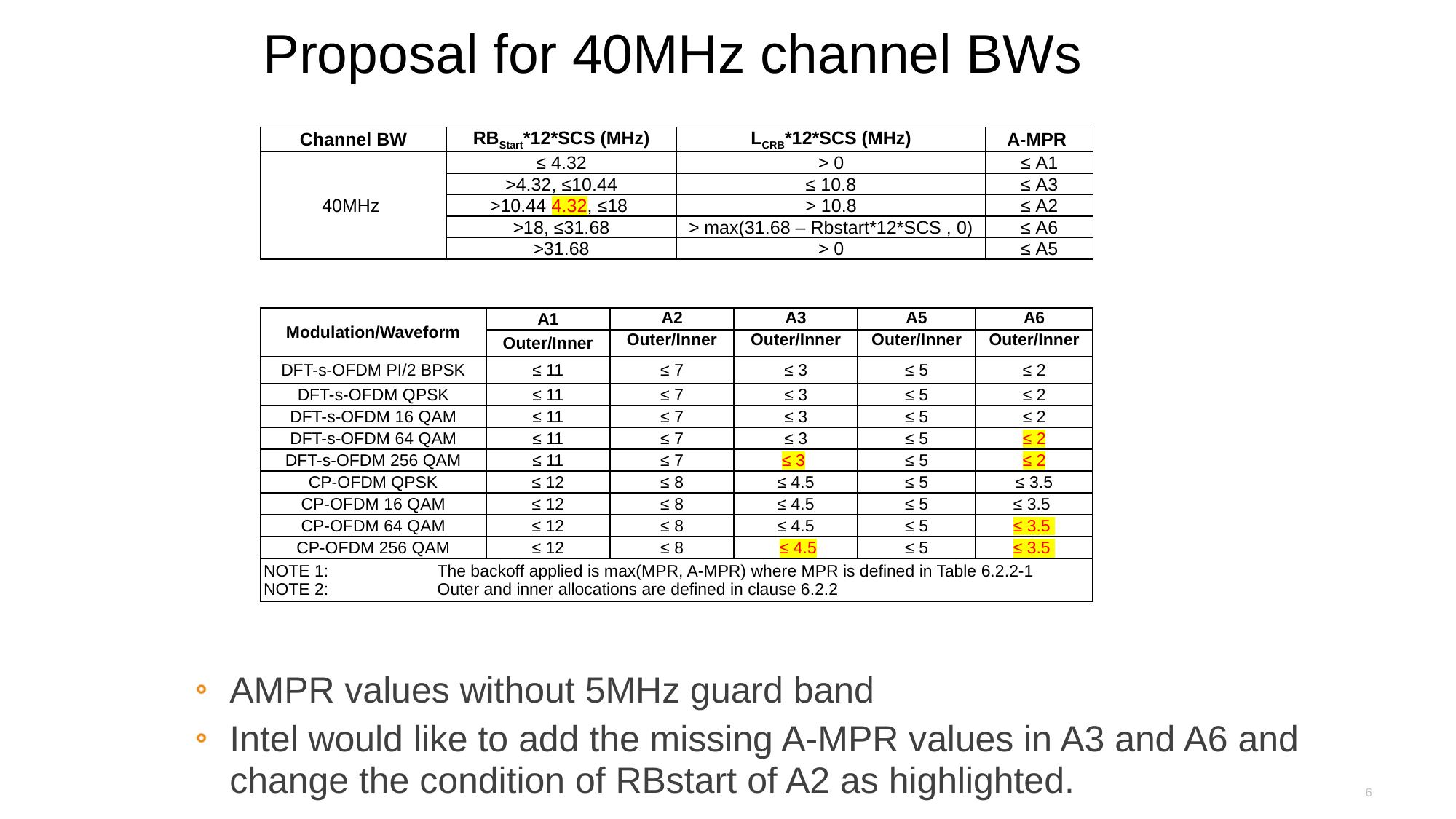

# Proposal for 40MHz channel BWs
| Channel BW | RBStart\*12\*SCS (MHz) | LCRB\*12\*SCS (MHz) | A-MPR |
| --- | --- | --- | --- |
| 40MHz | ≤ 4.32 | > 0 | ≤ A1 |
|  | >4.32, ≤10.44 | ≤ 10.8 | ≤ A3 |
|  | >10.44 4.32, ≤18 | > 10.8 | ≤ A2 |
|  | >18, ≤31.68 | > max(31.68 – Rbstart\*12\*SCS , 0) | ≤ A6 |
|  | >31.68 | > 0 | ≤ A5 |
| Modulation/Waveform | A1 | A2 | A3 | A5 | A6 |
| --- | --- | --- | --- | --- | --- |
|  | Outer/Inner | Outer/Inner | Outer/Inner | Outer/Inner | Outer/Inner |
| DFT-s-OFDM PI/2 BPSK | ≤ 11 | ≤ 7 | ≤ 3 | ≤ 5 | ≤ 2 |
| DFT-s-OFDM QPSK | ≤ 11 | ≤ 7 | ≤ 3 | ≤ 5 | ≤ 2 |
| DFT-s-OFDM 16 QAM | ≤ 11 | ≤ 7 | ≤ 3 | ≤ 5 | ≤ 2 |
| DFT-s-OFDM 64 QAM | ≤ 11 | ≤ 7 | ≤ 3 | ≤ 5 | ≤ 2 |
| DFT-s-OFDM 256 QAM | ≤ 11 | ≤ 7 | ≤ 3 | ≤ 5 | ≤ 2 |
| CP-OFDM QPSK | ≤ 12 | ≤ 8 | ≤ 4.5 | ≤ 5 | ≤ 3.5 |
| CP-OFDM 16 QAM | ≤ 12 | ≤ 8 | ≤ 4.5 | ≤ 5 | ≤ 3.5 |
| CP-OFDM 64 QAM | ≤ 12 | ≤ 8 | ≤ 4.5 | ≤ 5 | ≤ 3.5 |
| CP-OFDM 256 QAM | ≤ 12 | ≤ 8 | ≤ 4.5 | ≤ 5 | ≤ 3.5 |
| NOTE 1: The backoff applied is max(MPR, A-MPR) where MPR is defined in Table 6.2.2-1 NOTE 2: Outer and inner allocations are defined in clause 6.2.2 |  |  |  |  |  |
AMPR values without 5MHz guard band
Intel would like to add the missing A-MPR values in A3 and A6 and change the condition of RBstart of A2 as highlighted.